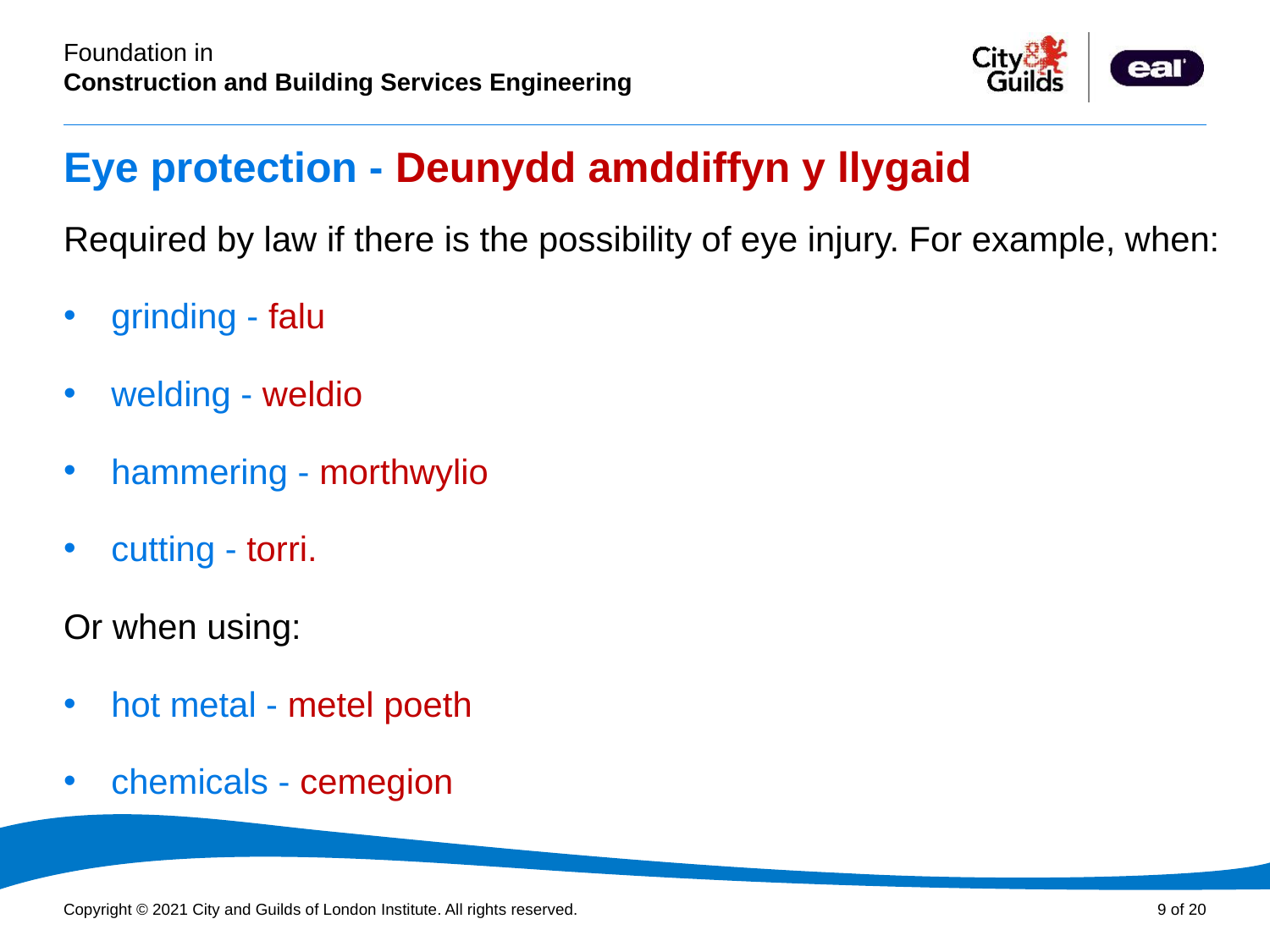

# Eye protection - Deunydd amddiffyn y llygaid
Required by law if there is the possibility of eye injury. For example, when:
grinding - falu
welding - weldio
hammering - morthwylio
cutting - torri.
Or when using:
hot metal - metel poeth
chemicals - cemegion